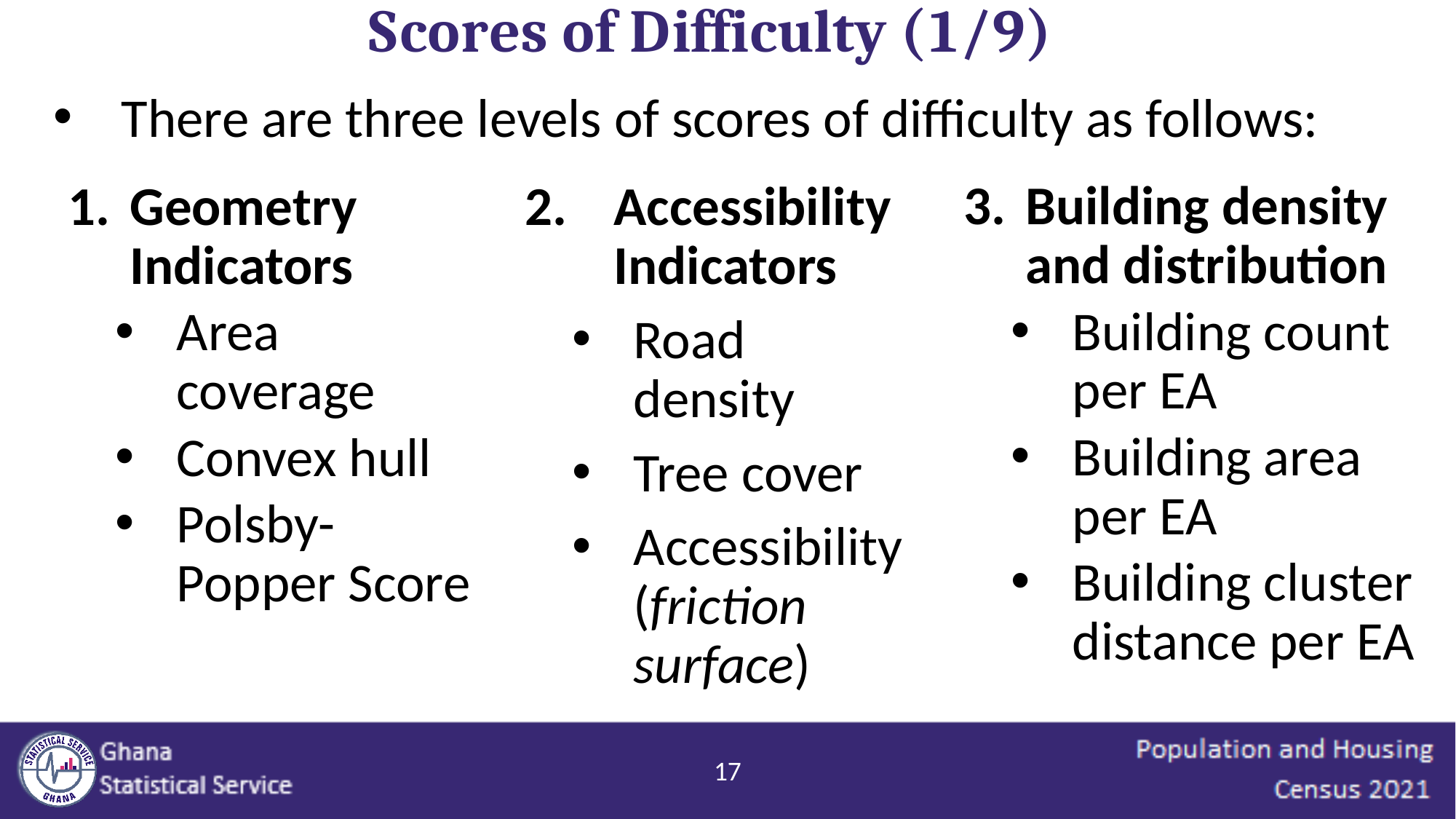

Scores of Difficulty (1/9)
There are three levels of scores of difficulty as follows:

Building density and distribution
Building count per EA
Building area per EA
Building cluster distance per EA

Geometry Indicators
Area coverage
Convex hull
Polsby-Popper Score

Accessibility Indicators
Road density
Tree cover
Accessibility (friction surface)

17